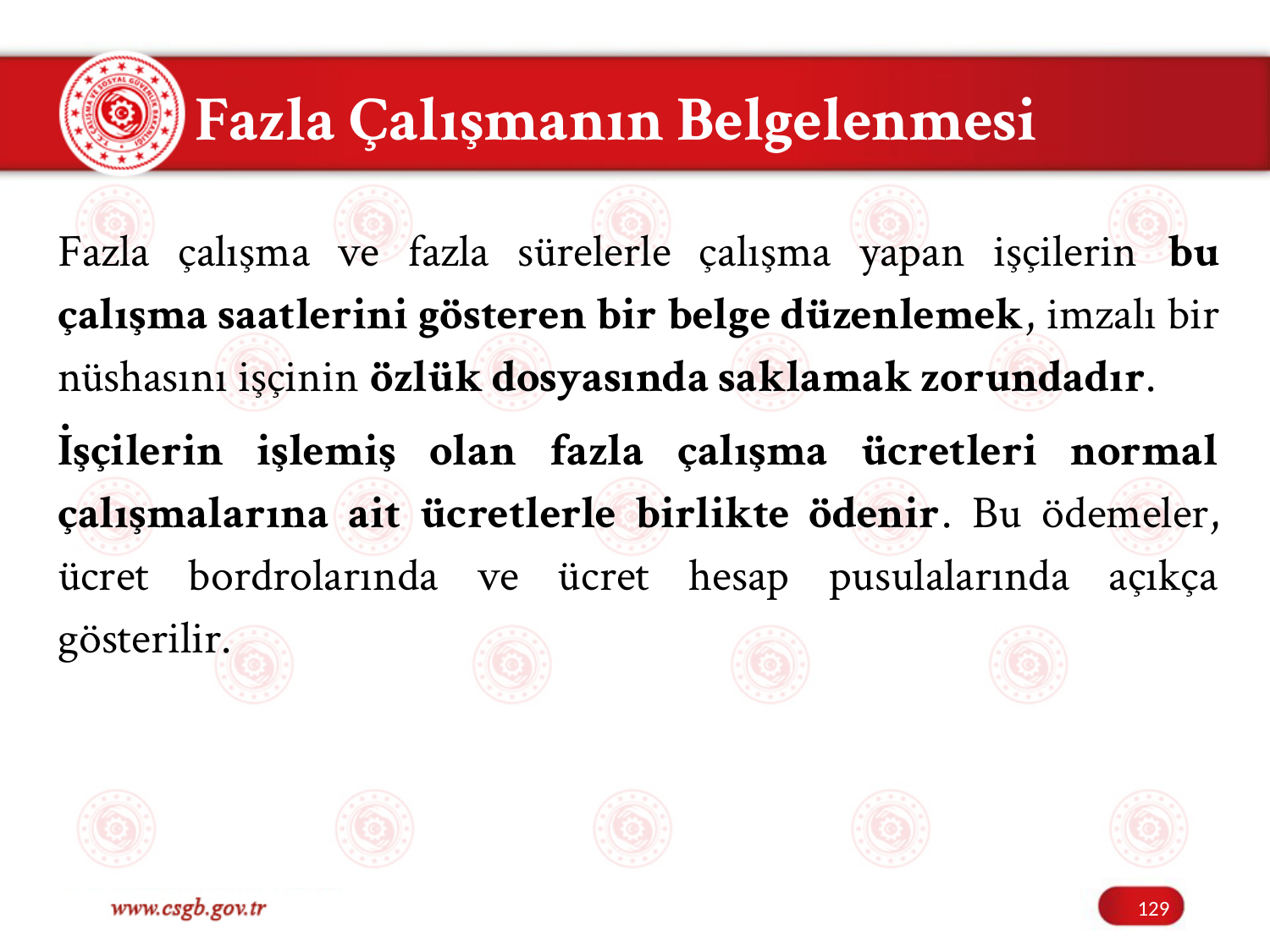

# Fazla Çalışmanın Belgelenmesi
Fazla çalışma ve fazla sürelerle çalışma yapan işçilerin bu çalışma saatlerini gösteren bir belge düzenlemek, imzalı bir nüshasını işçinin özlük dosyasında saklamak zorundadır.
İşçilerin işlemiş olan fazla çalışma ücretleri normal çalışmalarına ait ücretlerle birlikte ödenir. Bu ödemeler, ücret bordrolarında ve ücret hesap pusulalarında açıkça gösterilir.

129